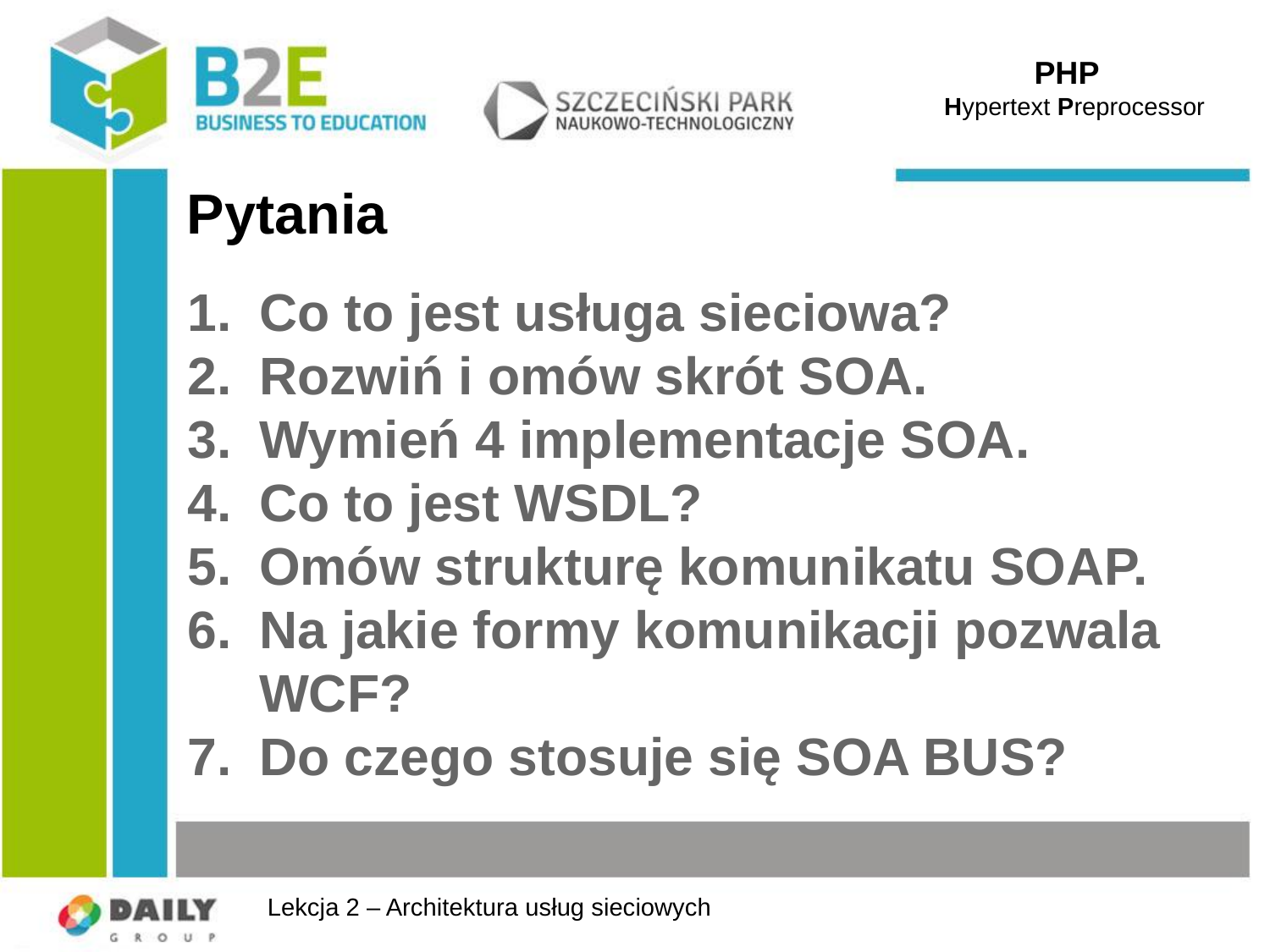

PHP
 Hypertext Preprocessor
# Pytania
Co to jest usługa sieciowa?
Rozwiń i omów skrót SOA.
Wymień 4 implementacje SOA.
Co to jest WSDL?
Omów strukturę komunikatu SOAP.
Na jakie formy komunikacji pozwala WCF?
Do czego stosuje się SOA BUS?

Lekcja 2 – Architektura usług sieciowych